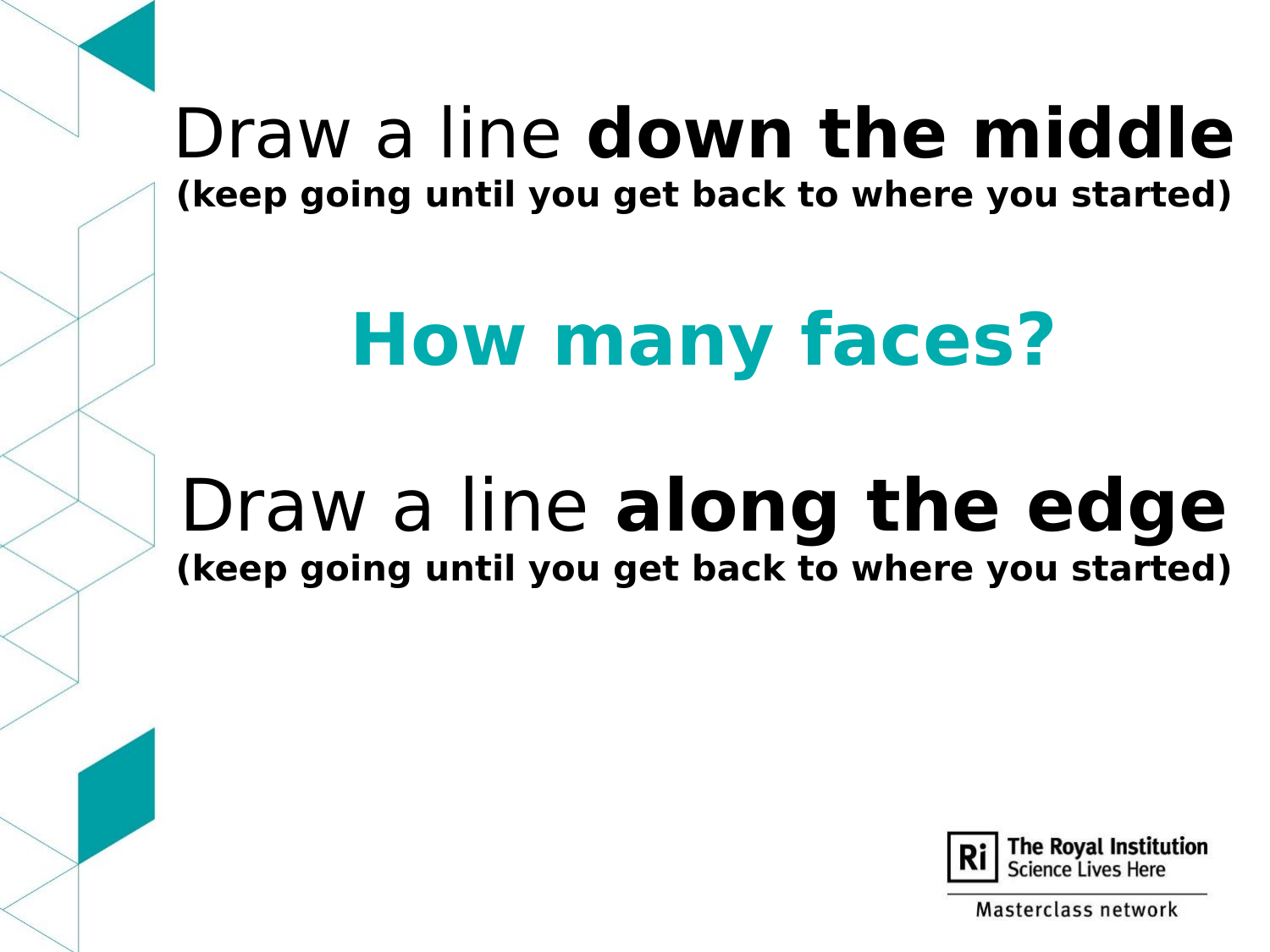

Draw a line down the middle
(keep going until you get back to where you started)
How many faces?
Draw a line along the edge
(keep going until you get back to where you started)